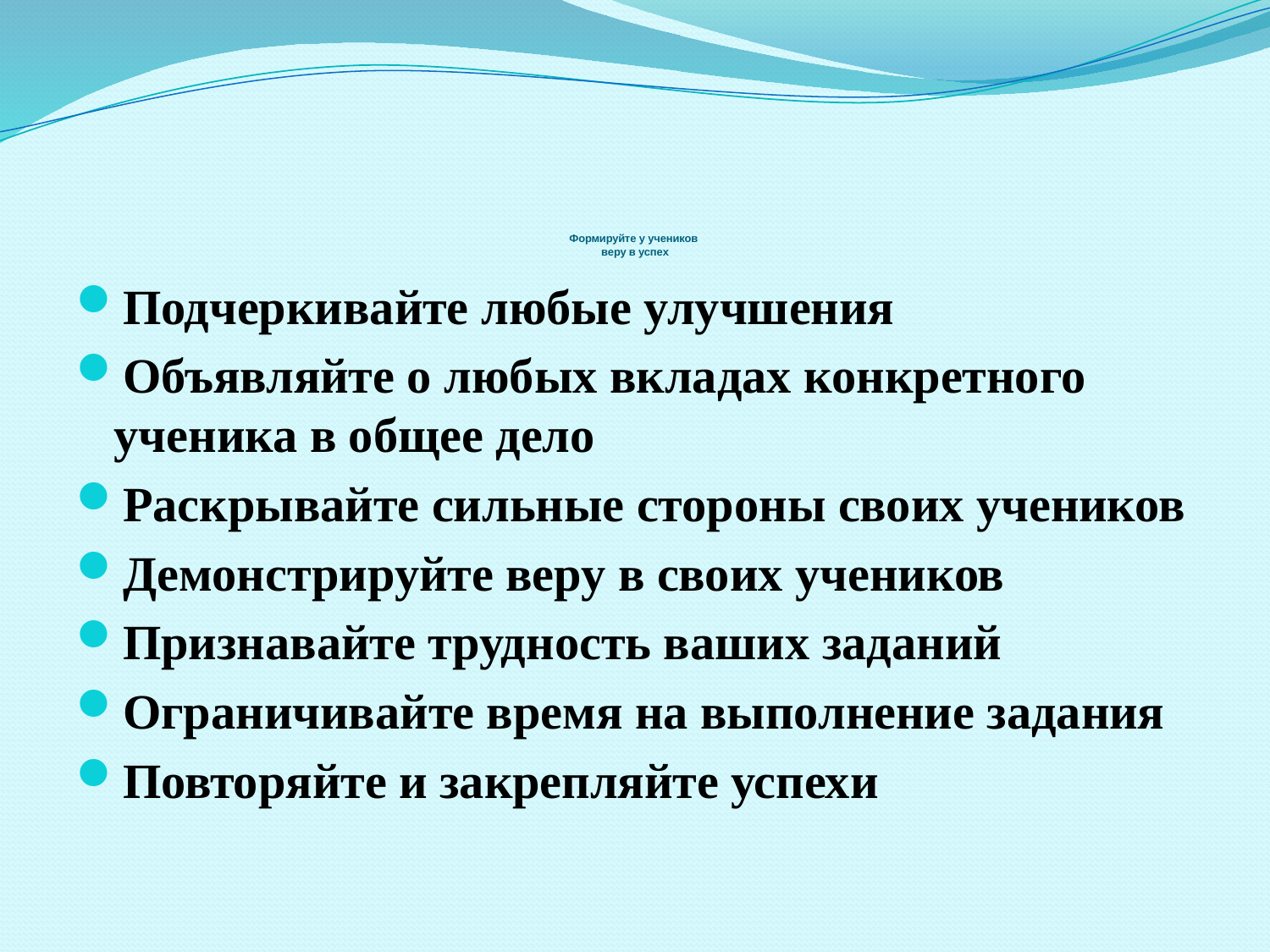

# Формируйте у учеников веру в успех
Подчеркивайте любые улучшения
Объявляйте о любых вкладах конкретного ученика в общее дело
Раскрывайте сильные стороны своих учеников
Демонстрируйте веру в своих учеников
Признавайте трудность ваших заданий
Ограничивайте время на выполнение задания
Повторяйте и закрепляйте успехи